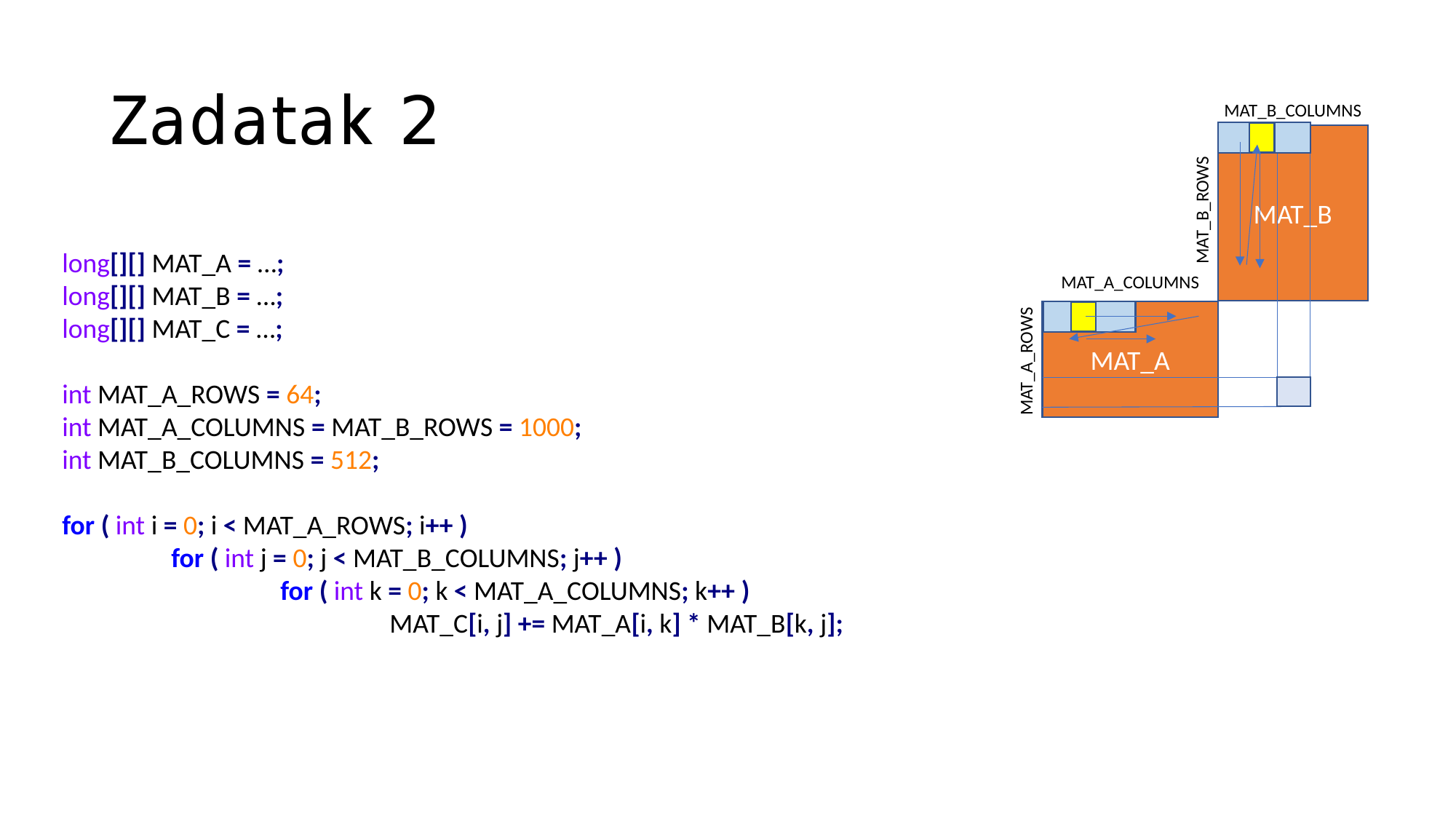

# Zadatak 2
MAT_B_COLUMNS

MAT_B
MAT_B_ROWS
long[][] MAT_A = …;
long[][] MAT_B = …;
long[][] MAT_C = …;

int MAT_A_ROWS = 64;
int MAT_A_COLUMNS = MAT_B_ROWS = 1000;
int MAT_B_COLUMNS = 512;

for ( int i = 0; i < MAT_A_ROWS; i++ )
	for ( int j = 0; j < MAT_B_COLUMNS; j++ )
		for ( int k = 0; k < MAT_A_COLUMNS; k++ )
			MAT_C[i, j] += MAT_A[i, k] * MAT_B[k, j];
MAT_A_COLUMNS

MAT_A

MAT_A_ROWS